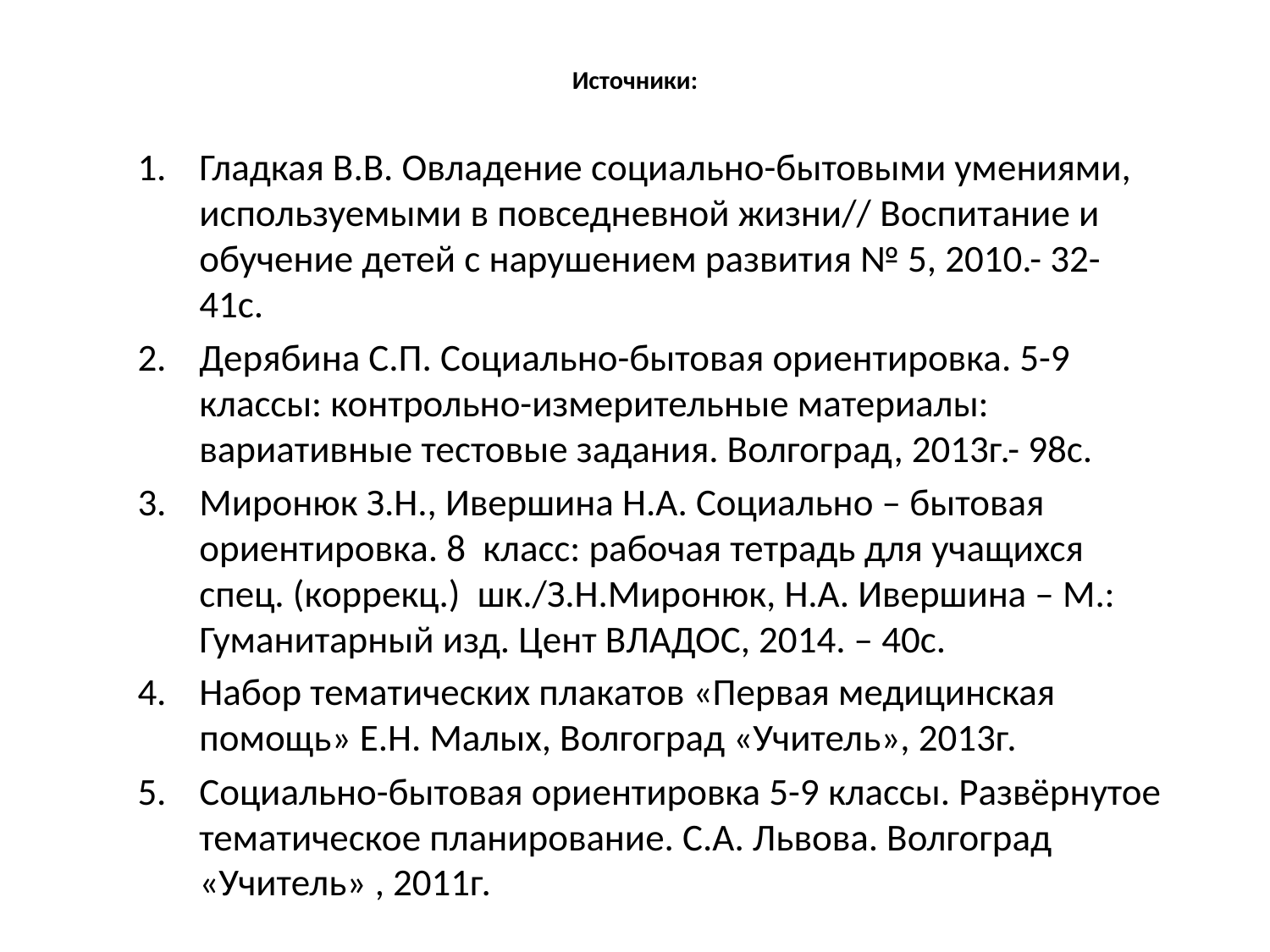

# Источники:
Гладкая В.В. Овладение социально-бытовыми умениями, используемыми в повседневной жизни// Воспитание и обучение детей с нарушением развития № 5, 2010.- 32-41с.
Дерябина С.П. Социально-бытовая ориентировка. 5-9 классы: контрольно-измерительные материалы: вариативные тестовые задания. Волгоград, 2013г.- 98с.
Миронюк З.Н., Ивершина Н.А. Социально – бытовая ориентировка. 8  класс: рабочая тетрадь для учащихся спец. (коррекц.)  шк./З.Н.Миронюк, Н.А. Ивершина – М.: Гуманитарный изд. Цент ВЛАДОС, 2014. – 40с.
Набор тематических плакатов «Первая медицинская помощь» Е.Н. Малых, Волгоград «Учитель», 2013г.
Социально-бытовая ориентировка 5-9 классы. Развёрнутое тематическое планирование. С.А. Львова. Волгоград «Учитель» , 2011г.